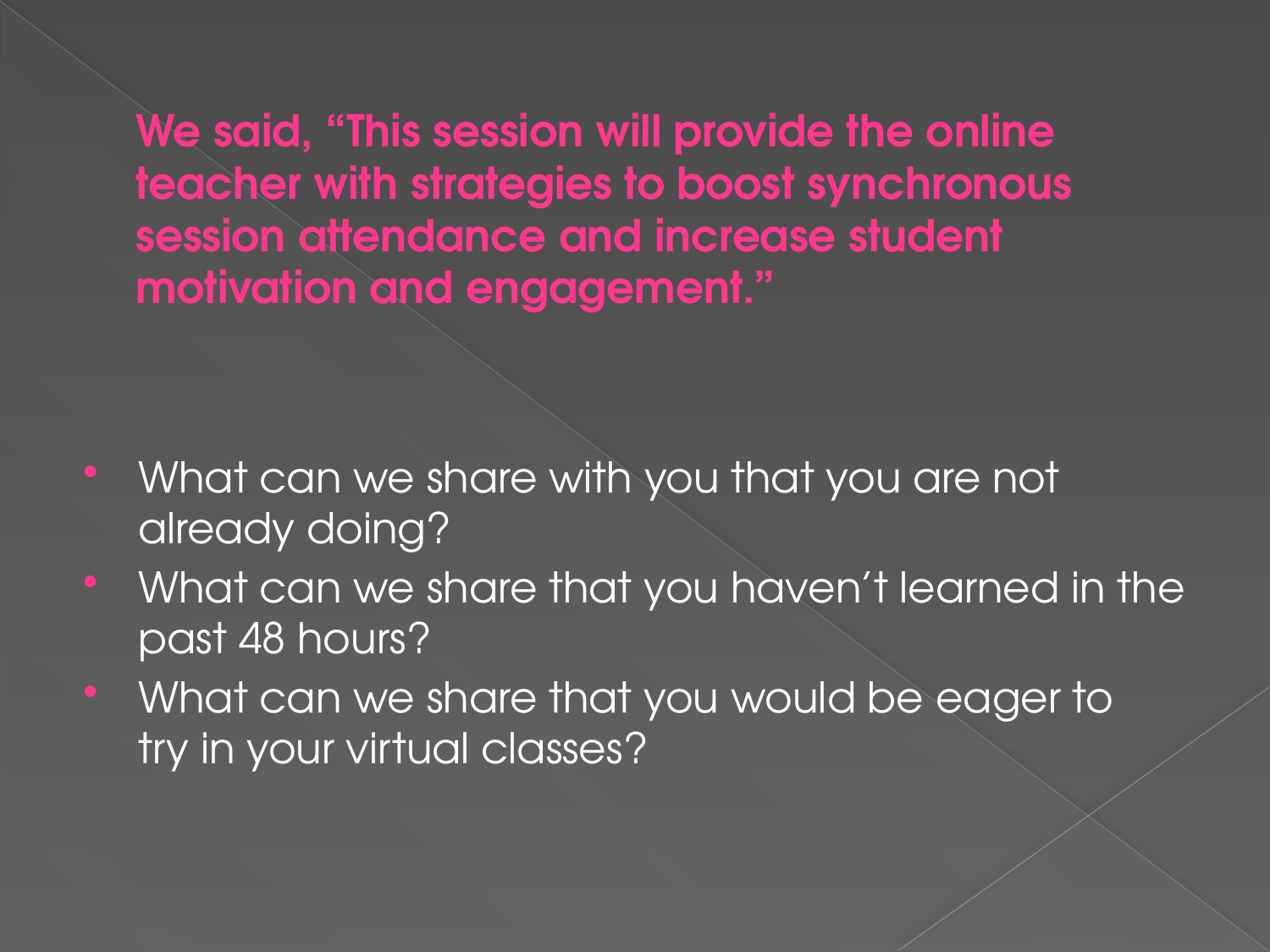

# We said, “This session will provide the online teacher with strategies to boost synchronous session attendance and increase student motivation and engagement.”
What can we share with you that you are not already doing?
What can we share that you haven’t learned in the past 48 hours?
What can we share that you would be eager to   try in your virtual classes?